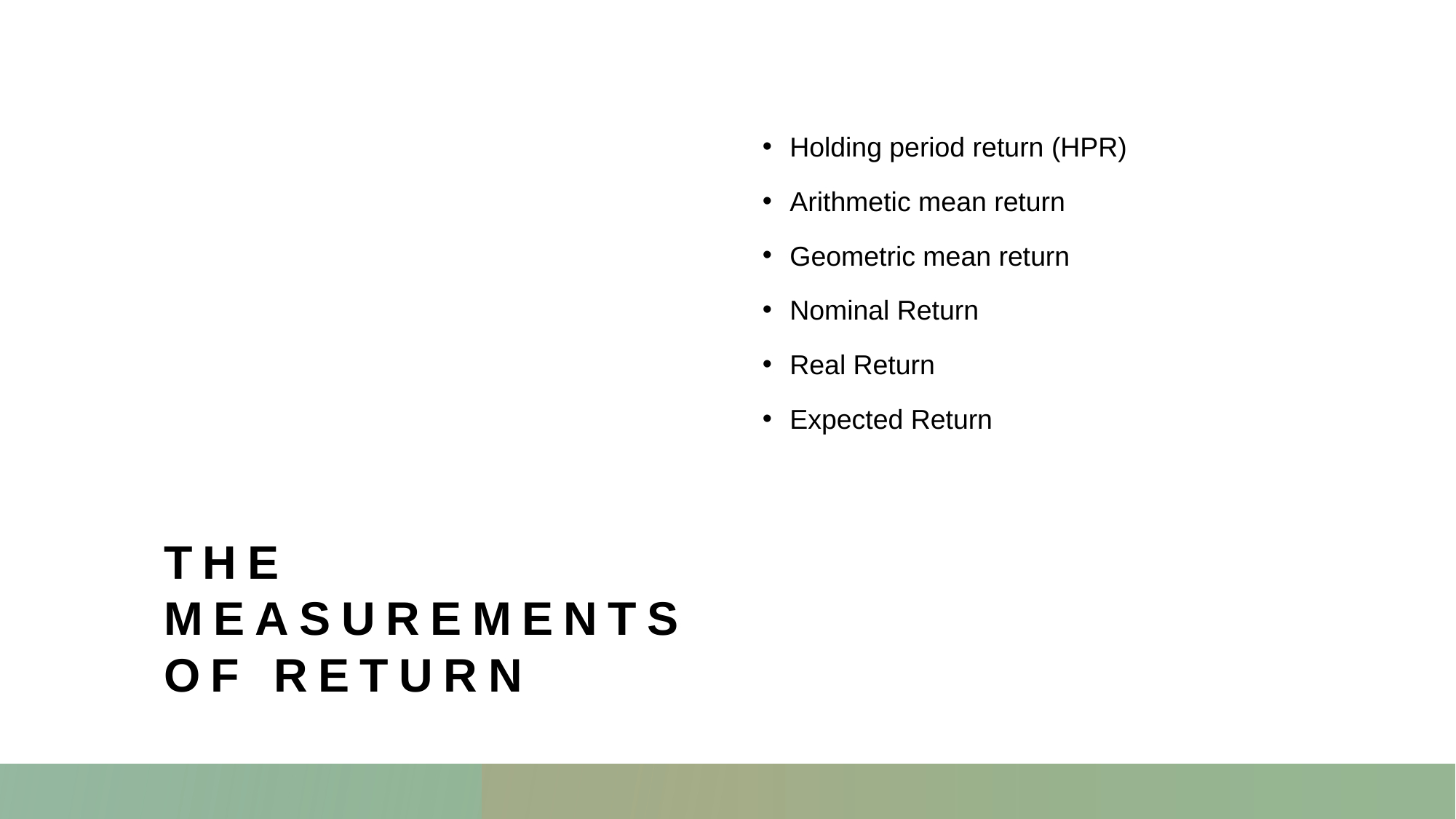

# The measurements of return
Holding period return (HPR)
Arithmetic mean return
Geometric mean return
Nominal Return
Real Return
Expected Return